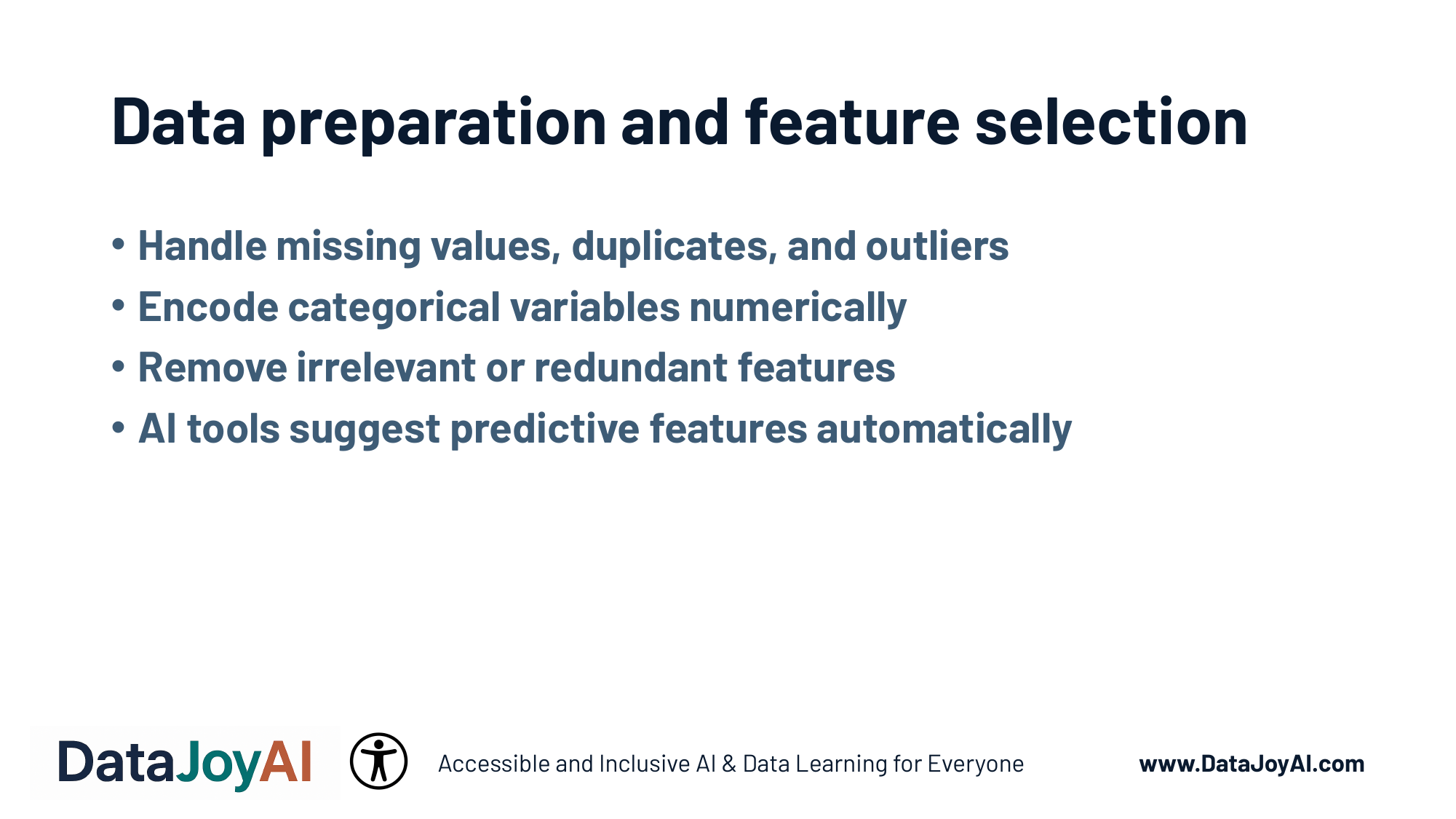

# Data preparation and feature selection
Handle missing values, duplicates, and outliers
Encode categorical variables numerically
Remove irrelevant or redundant features
AI tools suggest predictive features automatically